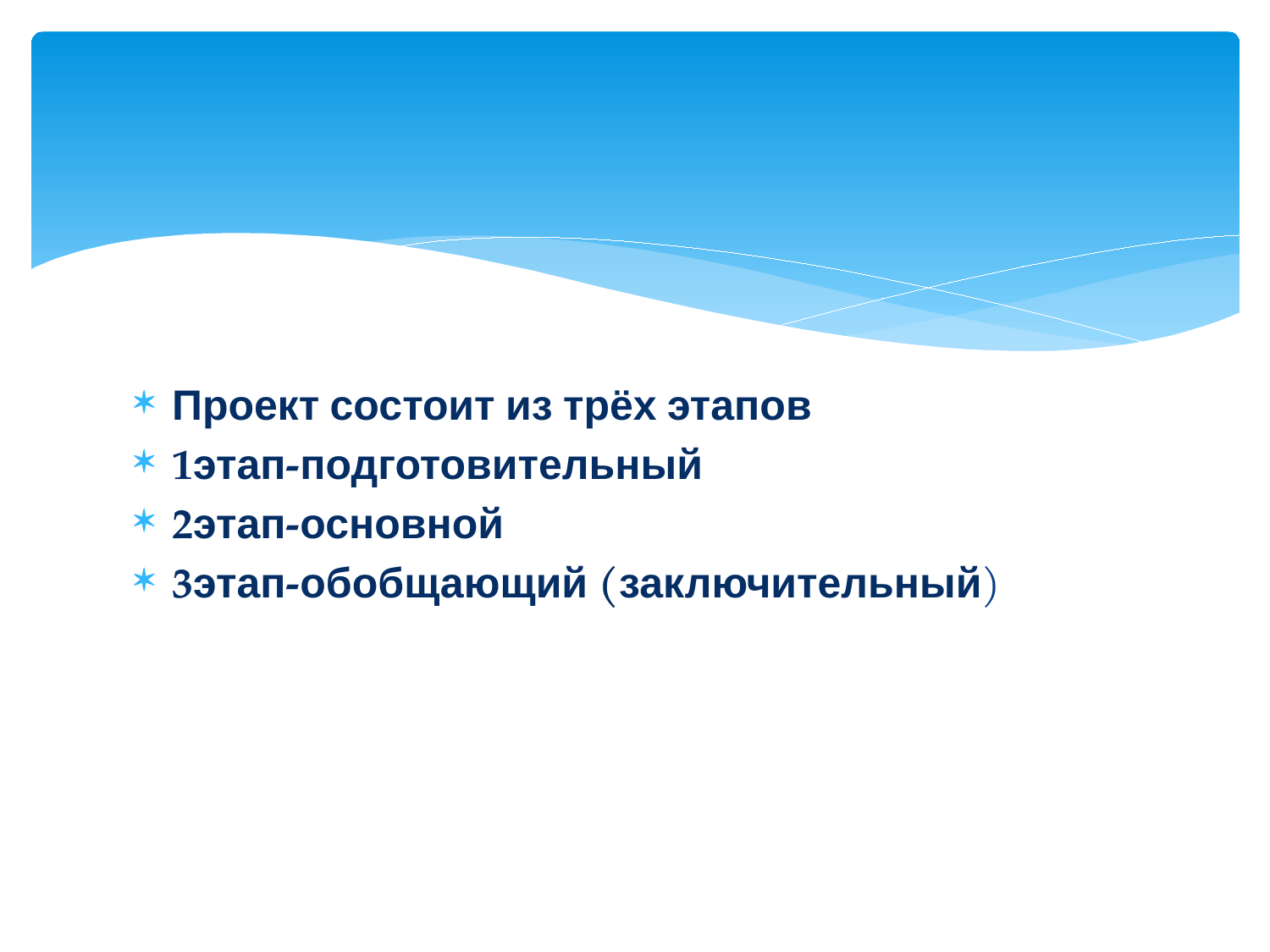

Проект состоит из трёх этапов
1этап-подготовительный
2этап-основной
3этап-обобщающий (заключительный)